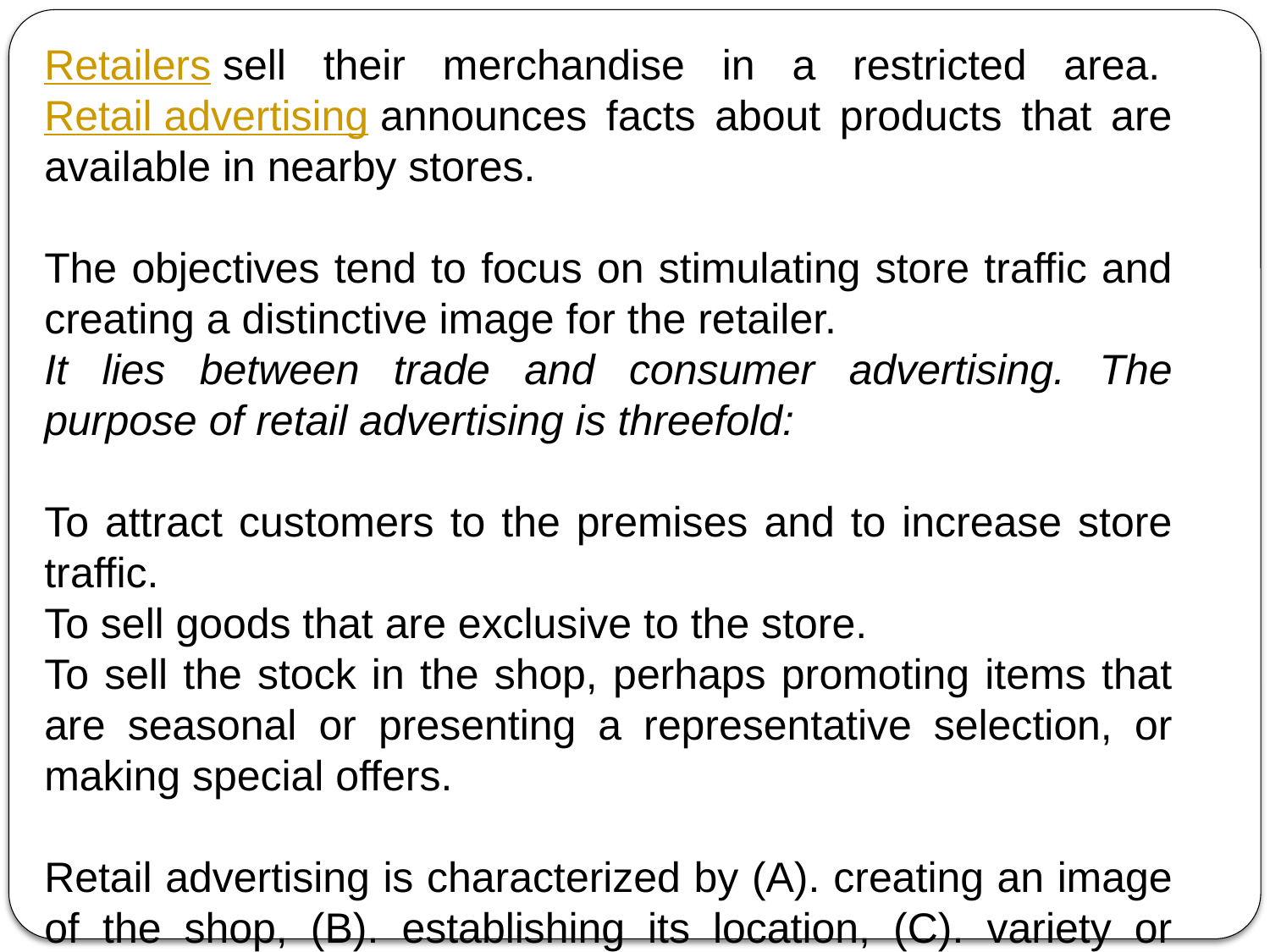

Retailers sell their merchandise in a restricted area. Retail advertising announces facts about products that are available in nearby stores.

The objectives tend to focus on stimulating store traffic and creating a distinctive image for the retailer.
It lies between trade and consumer advertising. The purpose of retail advertising is threefold:

To attract customers to the premises and to increase store traffic.
To sell goods that are exclusive to the store.
To sell the stock in the shop, perhaps promoting items that are seasonal or presenting a representative selection, or making special offers.

Retail advertising is characterized by (A). creating an image of the shop, (B). establishing its location, (C). variety or specialty of goods offered, and (D). competitive price offers